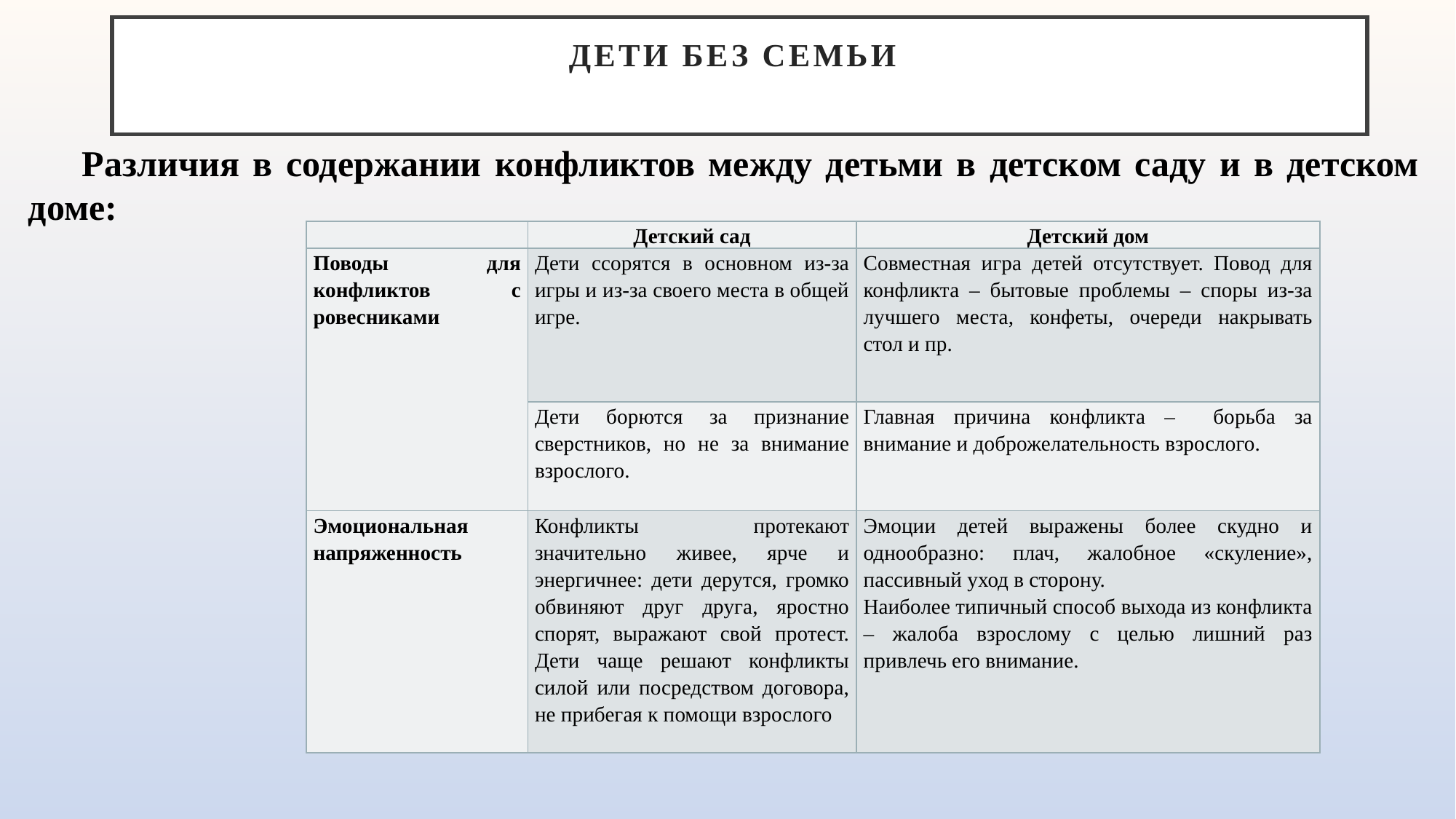

# Дети без семьи
Различия в содержании конфликтов между детьми в детском саду и в детском доме:
|  | Детский сад | Детский дом |
| --- | --- | --- |
| Поводы для конфликтов с ровесниками | Дети ссорятся в основном из-за игры и из-за своего места в общей игре. | Совместная игра детей отсутствует. Повод для конфликта – бытовые проблемы – споры из-за лучшего места, конфеты, очереди накрывать стол и пр. |
|  | Дети борются за признание сверстников, но не за внимание взрослого. | Главная причина конфликта – борьба за внимание и доброжелательность взрослого. |
| Эмоциональная напряженность | Конфликты протекают значительно живее, ярче и энергичнее: дети дерутся, громко обвиняют друг друга, яростно спорят, выражают свой протест. Дети чаще решают конфликты силой или посредством договора, не прибегая к помощи взрослого | Эмоции детей выражены более скудно и однообразно: плач, жалобное «скуление», пассивный уход в сторону. Наиболее типичный способ выхода из конфликта – жалоба взрослому с целью лишний раз привлечь его внимание. |